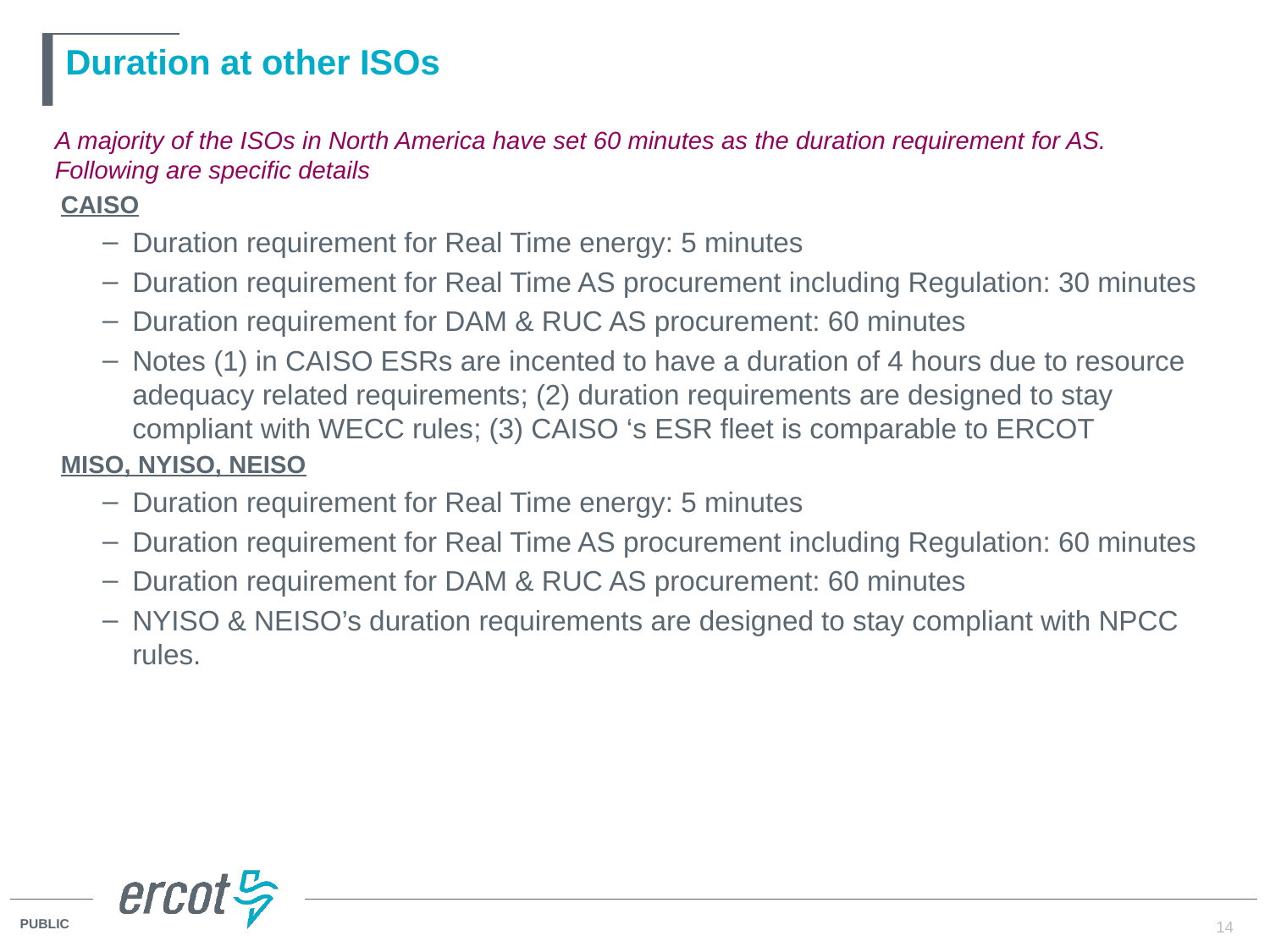

# Duration at other ISOs
A majority of the ISOs in North America have set 60 minutes as the duration requirement for AS. Following are specific details
CAISO
Duration requirement for Real Time energy: 5 minutes
Duration requirement for Real Time AS procurement including Regulation: 30 minutes
Duration requirement for DAM & RUC AS procurement: 60 minutes
Notes (1) in CAISO ESRs are incented to have a duration of 4 hours due to resource adequacy related requirements; (2) duration requirements are designed to stay compliant with WECC rules; (3) CAISO ‘s ESR fleet is comparable to ERCOT
MISO, NYISO, NEISO
Duration requirement for Real Time energy: 5 minutes
Duration requirement for Real Time AS procurement including Regulation: 60 minutes
Duration requirement for DAM & RUC AS procurement: 60 minutes
NYISO & NEISO’s duration requirements are designed to stay compliant with NPCC rules.

14